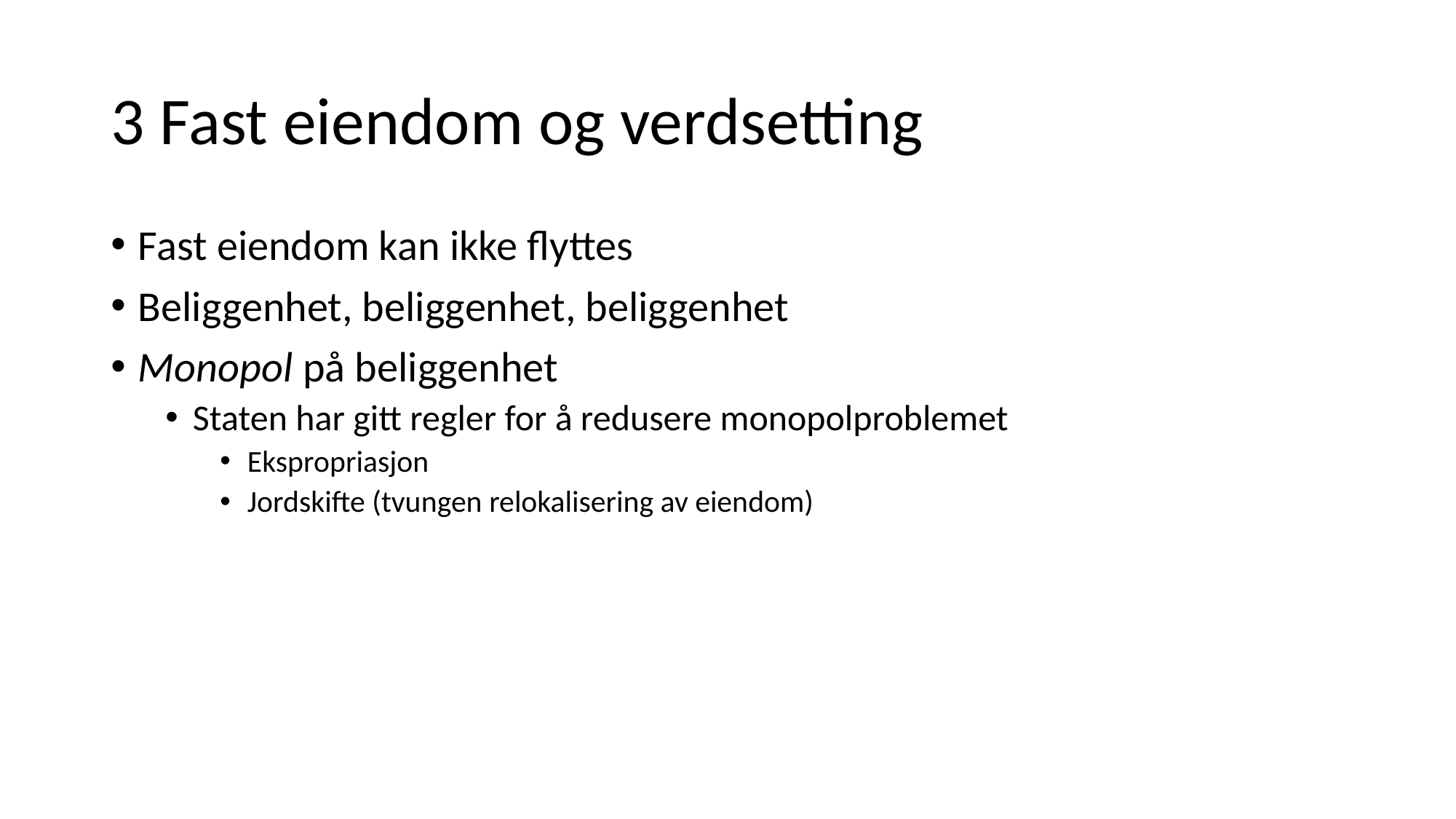

# 3 Fast eiendom og verdsetting
Fast eiendom kan ikke flyttes
Beliggenhet, beliggenhet, beliggenhet
Monopol på beliggenhet
Staten har gitt regler for å redusere monopolproblemet
Ekspropriasjon
Jordskifte (tvungen relokalisering av eiendom)